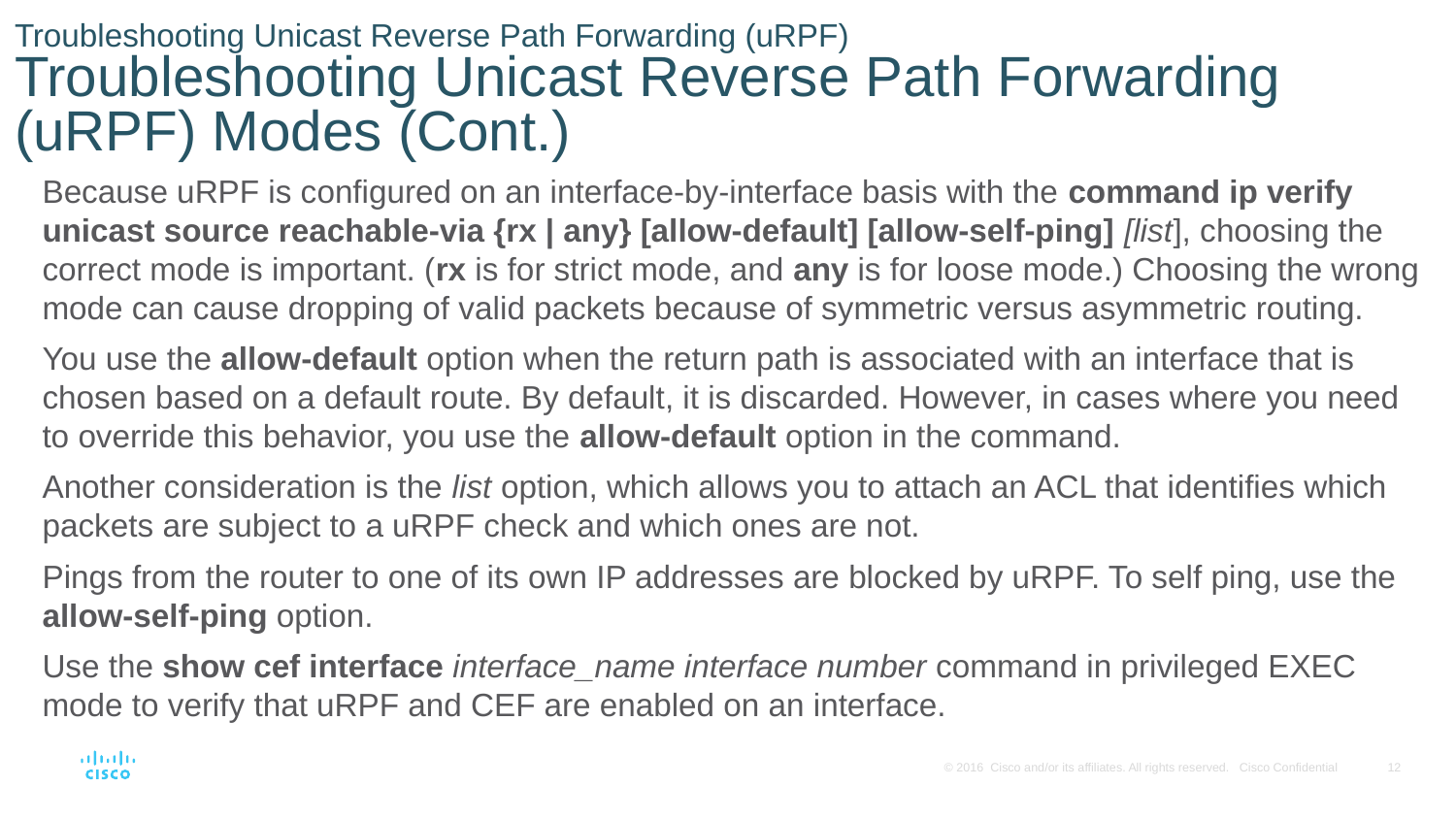

# Troubleshooting Unicast Reverse Path Forwarding (uRPF) Troubleshooting Unicast Reverse Path Forwarding (uRPF) Modes (Cont.)
Because uRPF is configured on an interface-by-interface basis with the command ip verify unicast source reachable-via {rx | any} [allow-default] [allow-self-ping] [list], choosing the correct mode is important. (rx is for strict mode, and any is for loose mode.) Choosing the wrong mode can cause dropping of valid packets because of symmetric versus asymmetric routing.
You use the allow-default option when the return path is associated with an interface that is chosen based on a default route. By default, it is discarded. However, in cases where you need to override this behavior, you use the allow-default option in the command.
Another consideration is the list option, which allows you to attach an ACL that identifies which packets are subject to a uRPF check and which ones are not.
Pings from the router to one of its own IP addresses are blocked by uRPF. To self ping, use the allow-self-ping option.
Use the show cef interface interface_name interface number command in privileged EXEC mode to verify that uRPF and CEF are enabled on an interface.